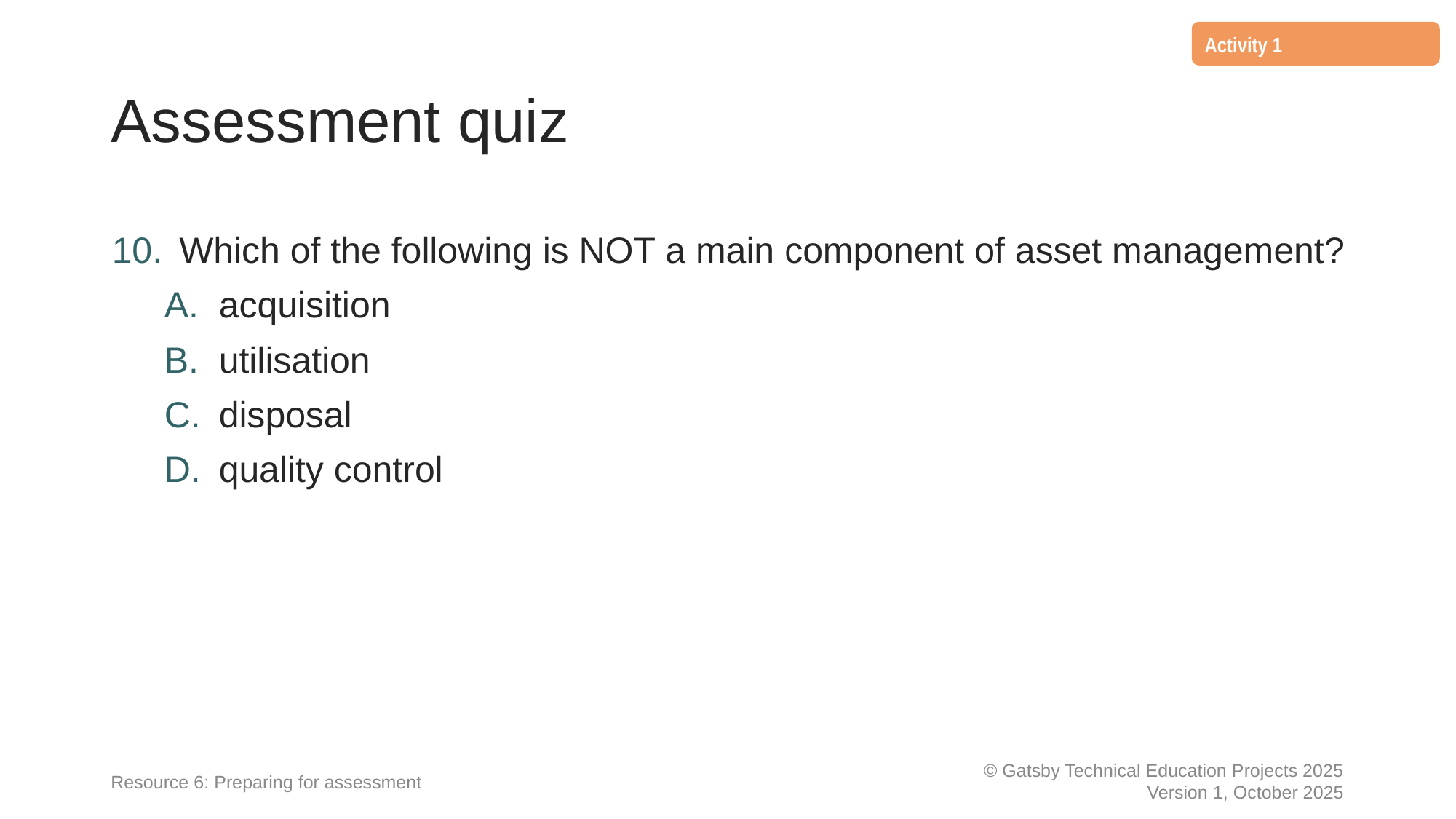

Activity 1
# Assessment quiz
Which of the following is NOT a main component of asset management?
acquisition
utilisation
disposal
quality control
Resource 6: Preparing for assessment